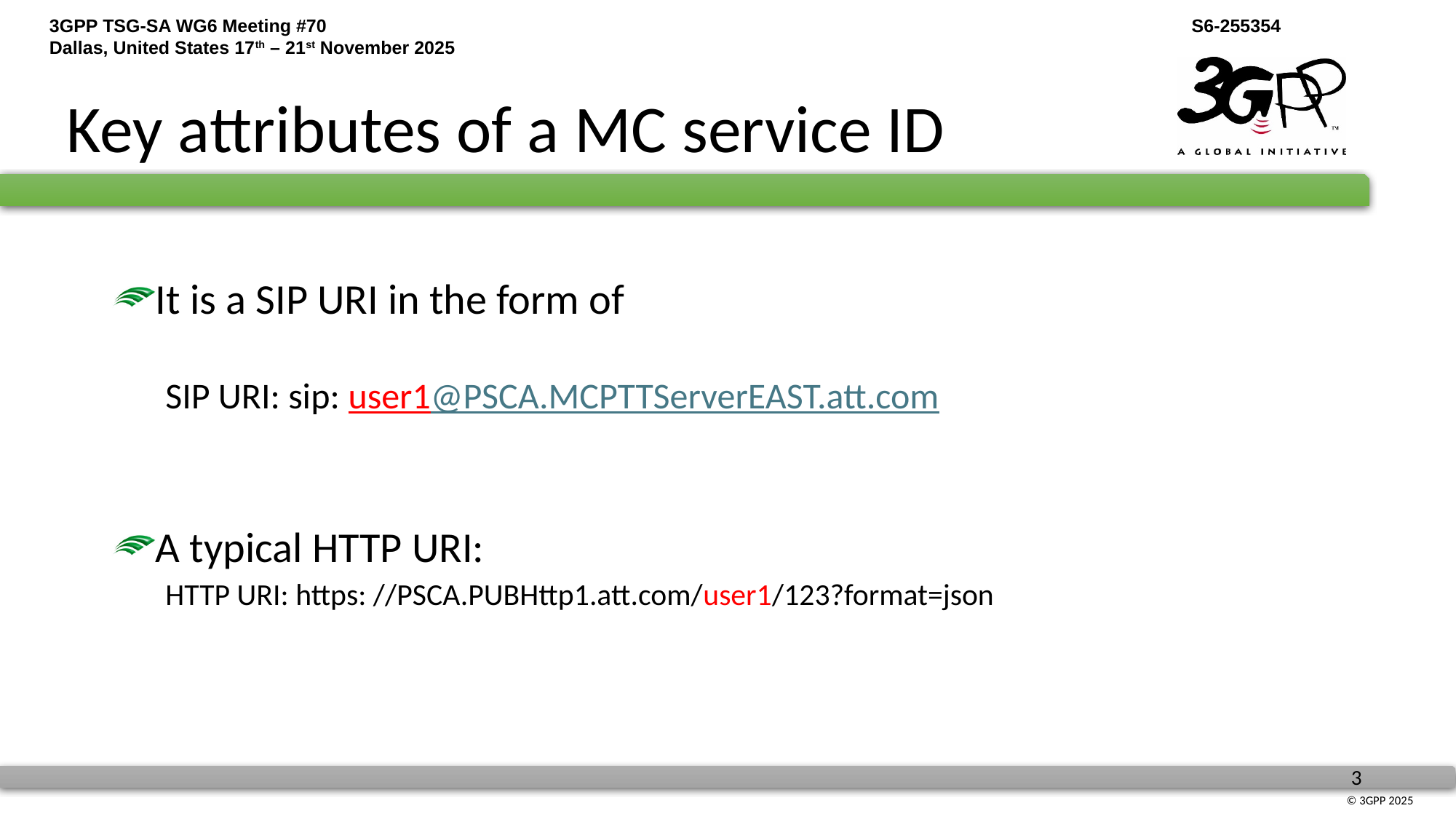

# Key attributes of a MC service ID
It is a SIP URI in the form of

SIP URI: sip: user1@PSCA.MCPTTServerEAST.att.com

A typical HTTP URI:
HTTP URI: https: //PSCA.PUBHttp1.att.com/user1/123?format=json